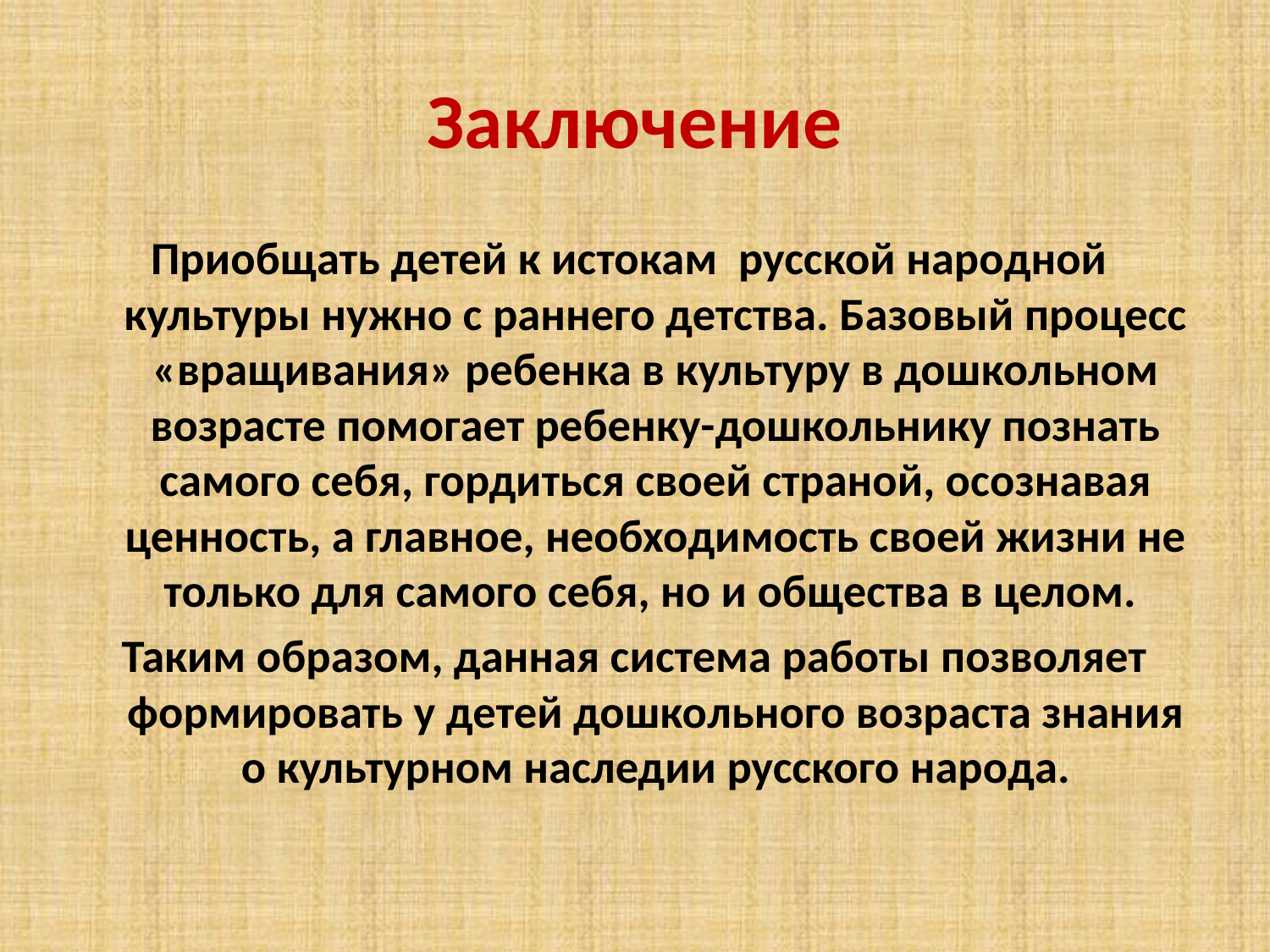

# Заключение
Приобщать детей к истокам  русской народной  культуры нужно с раннего детства. Базовый процесс «вращивания» ребенка в культуру в дошкольном возрасте помогает ребенку-дошкольнику познать самого себя, гордиться своей страной, осознавая ценность, а главное, необходимость своей жизни не только для самого себя, но и общества в целом.
Таким образом, данная система работы позволяет формировать у детей дошкольного возраста знания о культурном наследии русского народа.